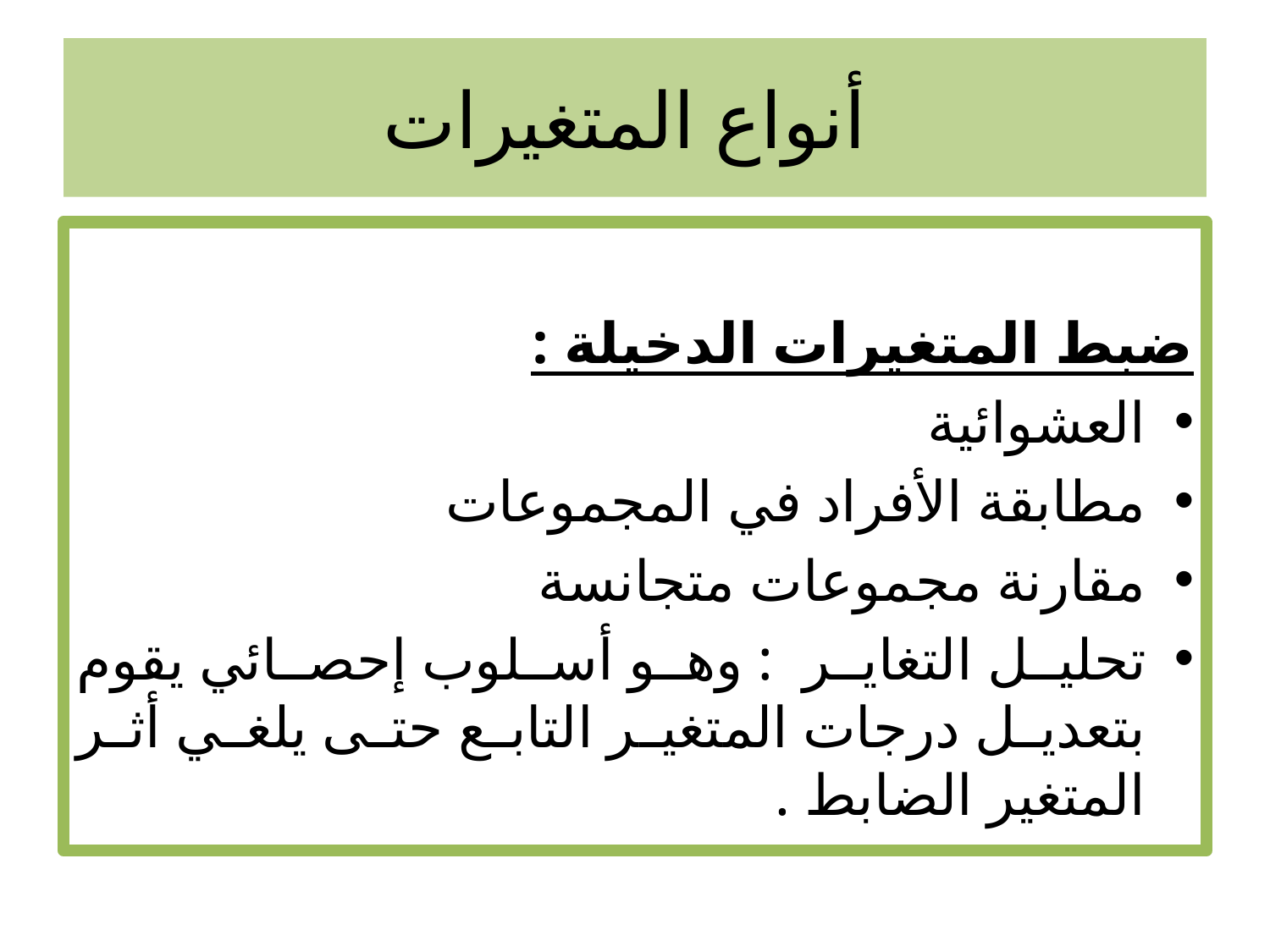

# أنواع المتغيرات

ضبط المتغيرات الدخيلة :
العشوائية
مطابقة الأفراد في المجموعات
مقارنة مجموعات متجانسة
تحليل التغاير  : وهو أسلوب إحصائي يقوم بتعديل درجات المتغير التابع حتى يلغي أثر المتغير الضابط .